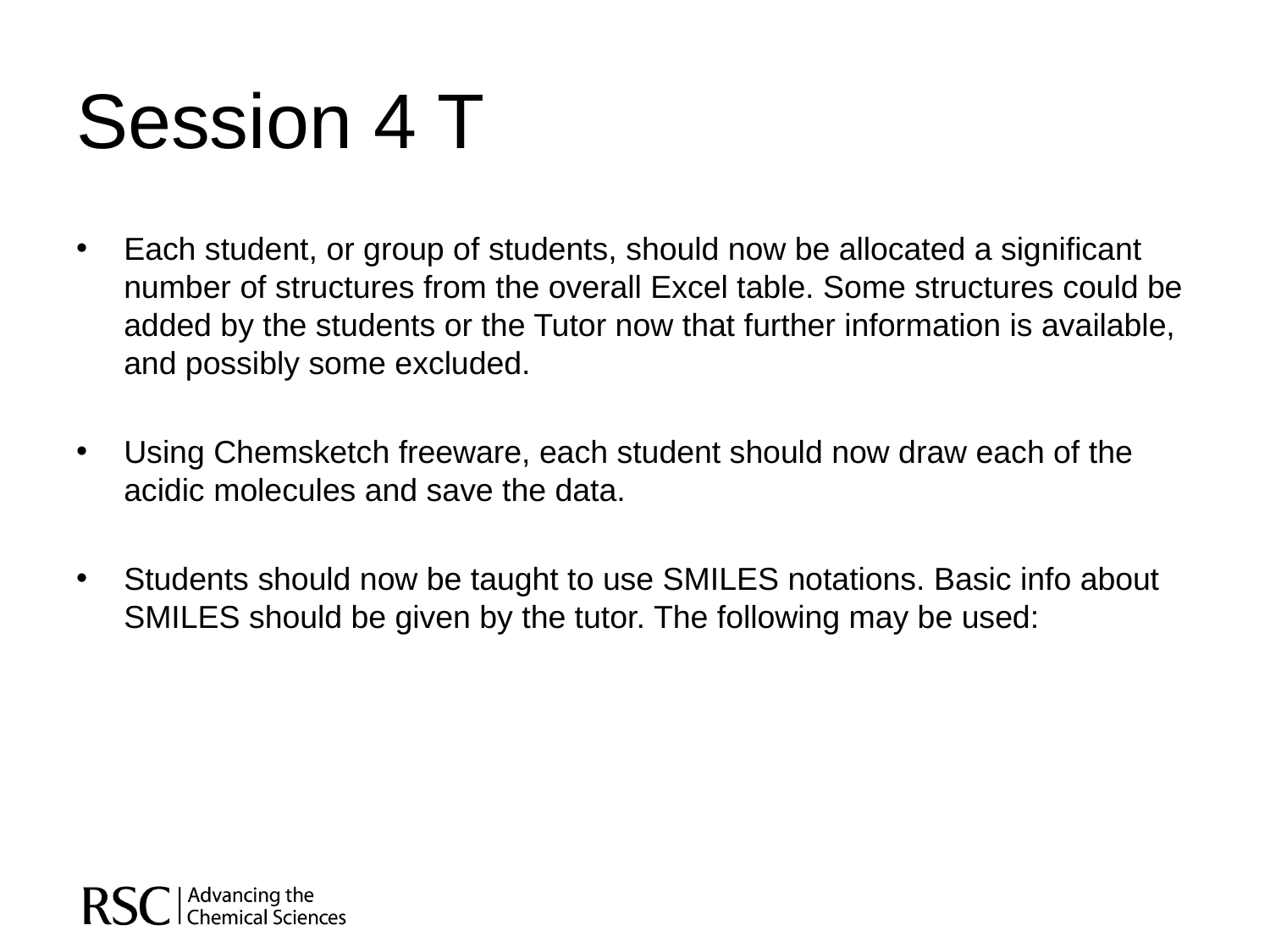

# Session 4 T
Each student, or group of students, should now be allocated a significant number of structures from the overall Excel table. Some structures could be added by the students or the Tutor now that further information is available, and possibly some excluded.

Using Chemsketch freeware, each student should now draw each of the acidic molecules and save the data.

Students should now be taught to use SMILES notations. Basic info about SMILES should be given by the tutor. The following may be used: